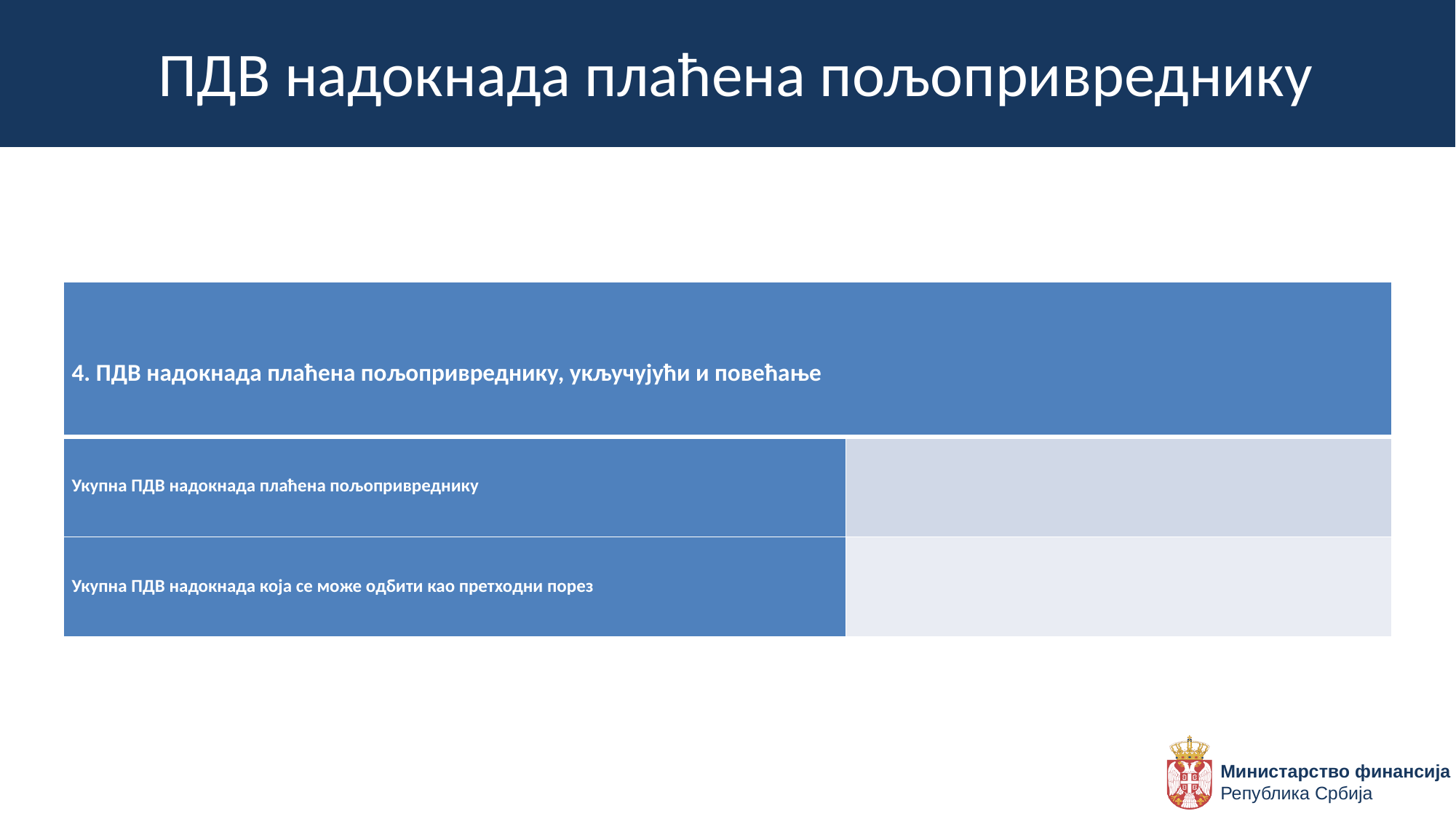

ПДВ надокнада плаћена пољопривреднику

| 4. ПДВ надокнада плаћена пољопривреднику, укључујући и повећање |  |
| --- | --- |
| Укупна ПДВ надокнада плаћена пољопривреднику |  |
| Укупна ПДВ надокнада која се може одбити као претходни порез |  |

Министарство финансија
Република Србија